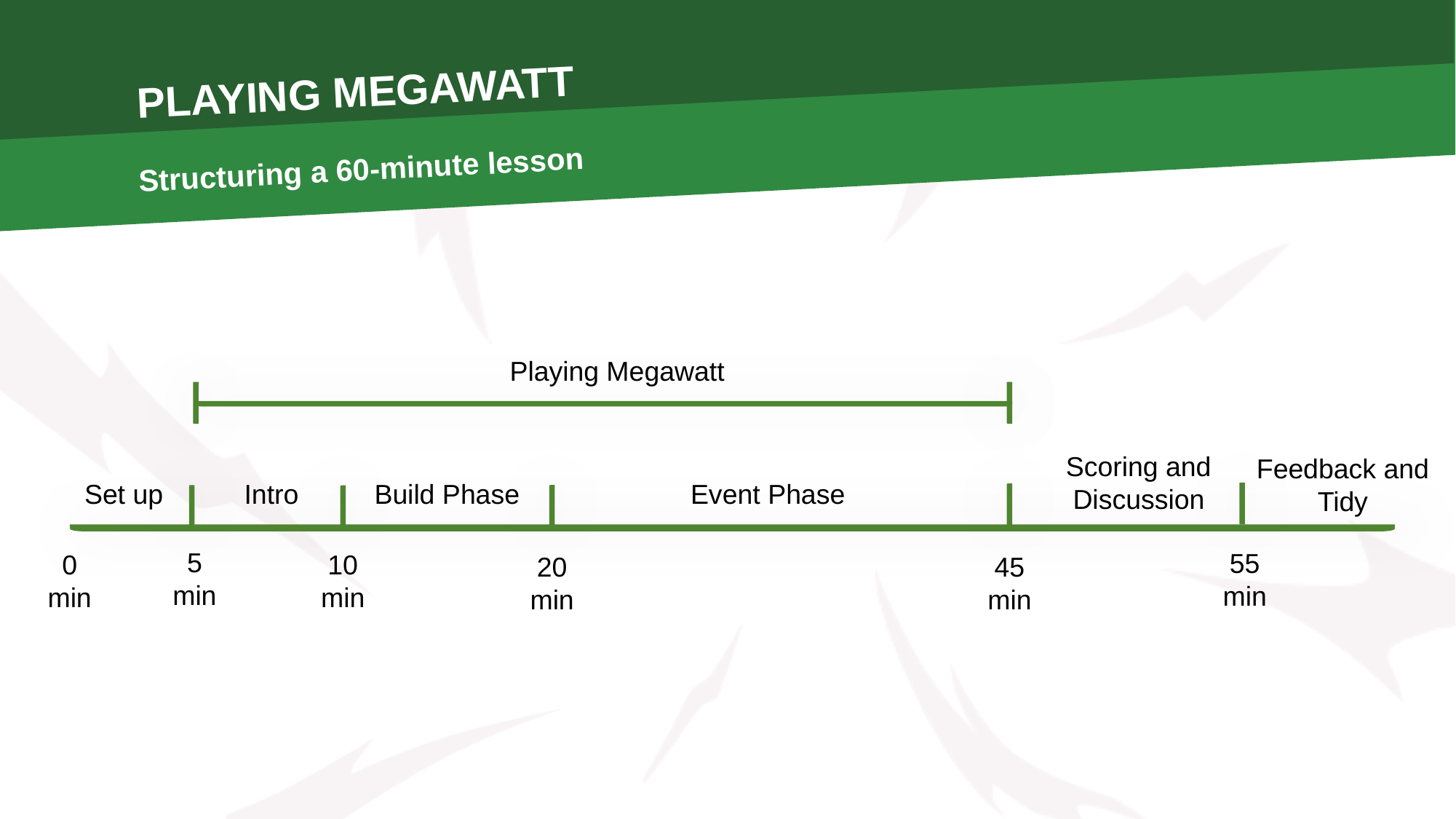

# Playing Megawatt
Structuring a 60-minute lesson
Playing Megawatt

Scoring and Discussion
Feedback and Tidy
Set up

5 min

55 min

0 min

45 min

Intro
Build Phase
Event Phase

10 min

20 min